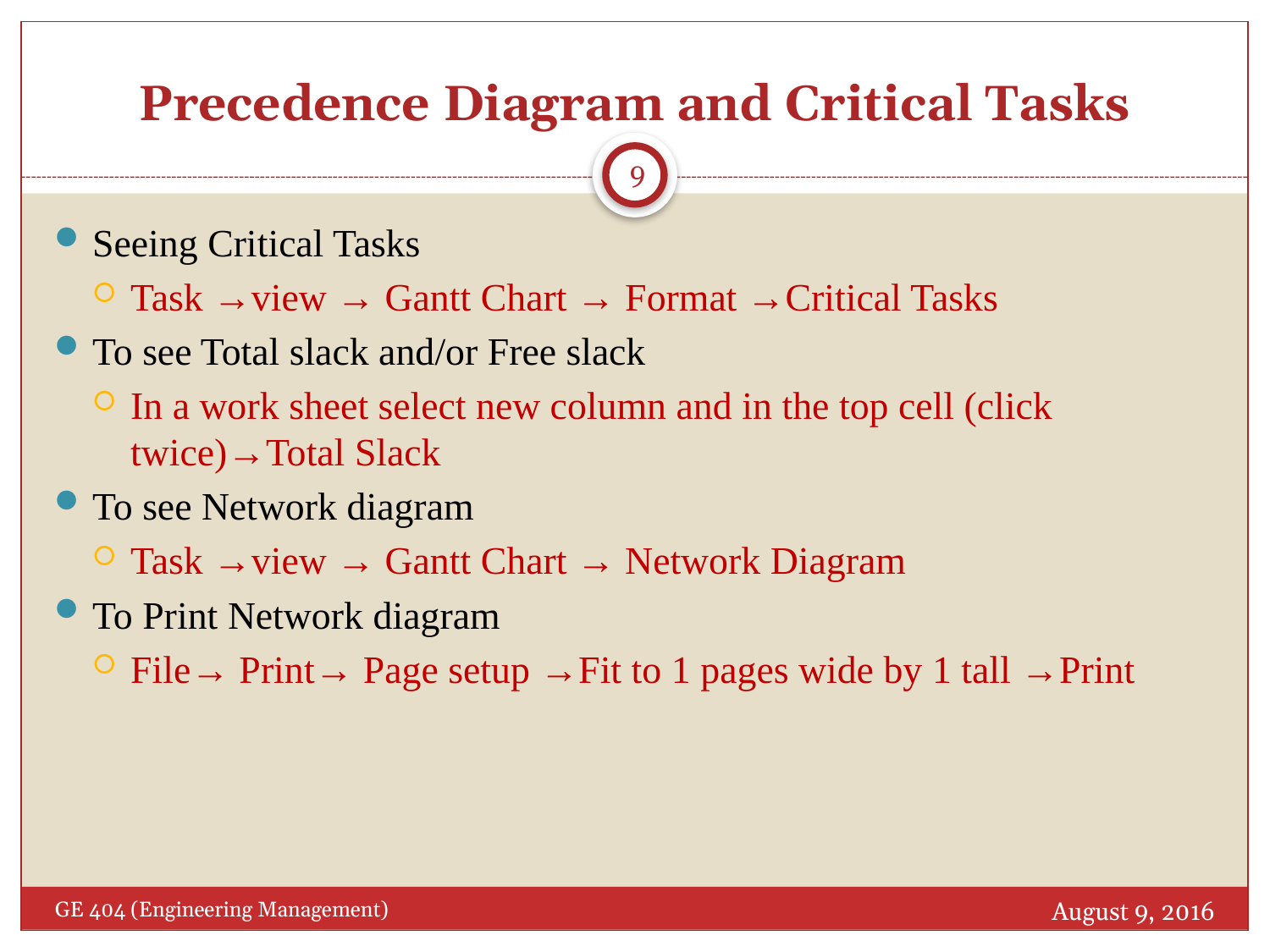

# Precedence Diagram and Critical Tasks
9
Seeing Critical Tasks
Task →view → Gantt Chart → Format →Critical Tasks
To see Total slack and/or Free slack
In a work sheet select new column and in the top cell (click twice)→Total Slack
To see Network diagram
Task →view → Gantt Chart → Network Diagram
To Print Network diagram
File→ Print→ Page setup →Fit to 1 pages wide by 1 tall →Print

August 9, 2016
GE 404 (Engineering Management)